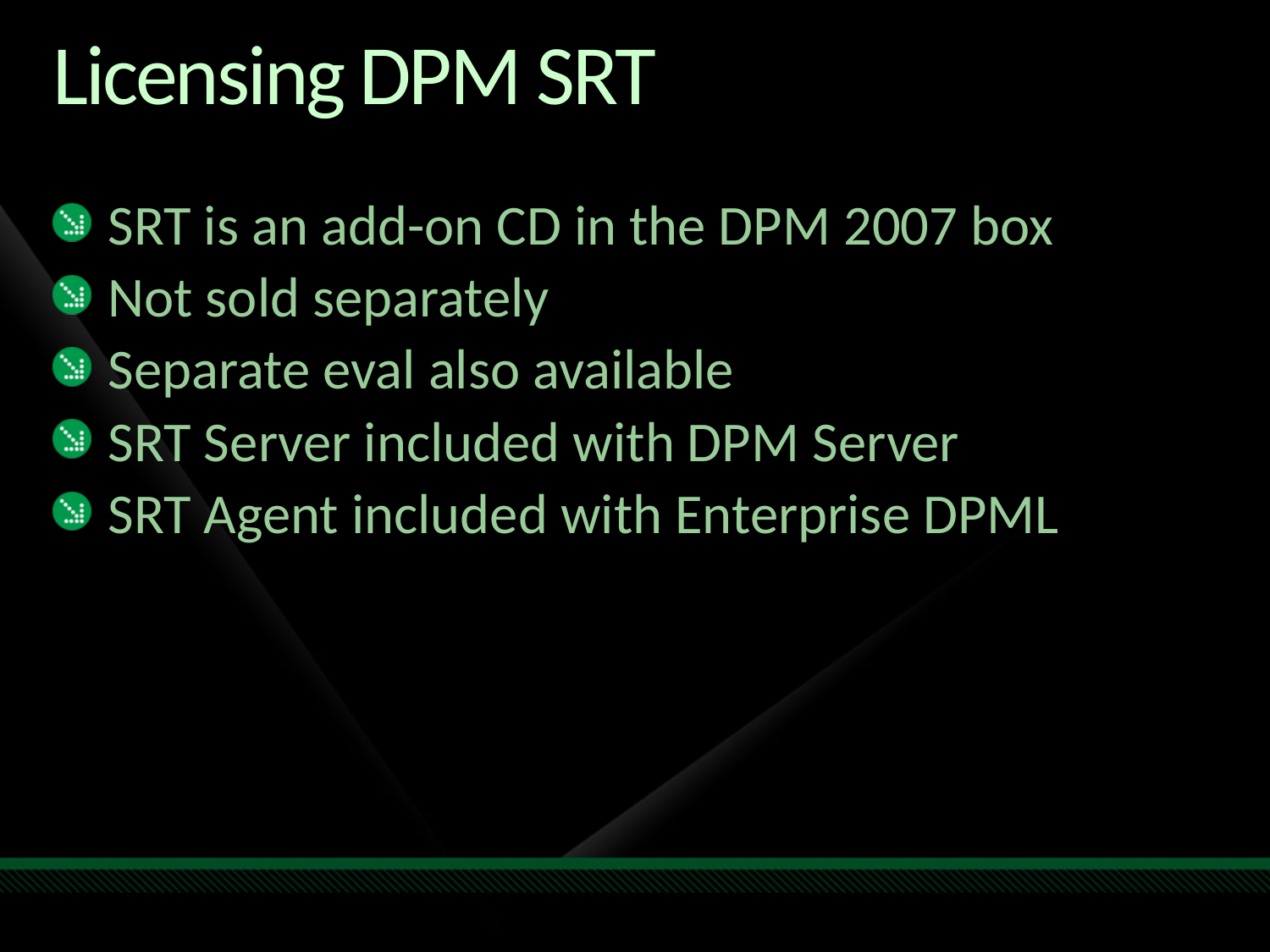

# Licensing DPM SRT
SRT is an add-on CD in the DPM 2007 box
Not sold separately
Separate eval also available
SRT Server included with DPM Server
SRT Agent included with Enterprise DPML